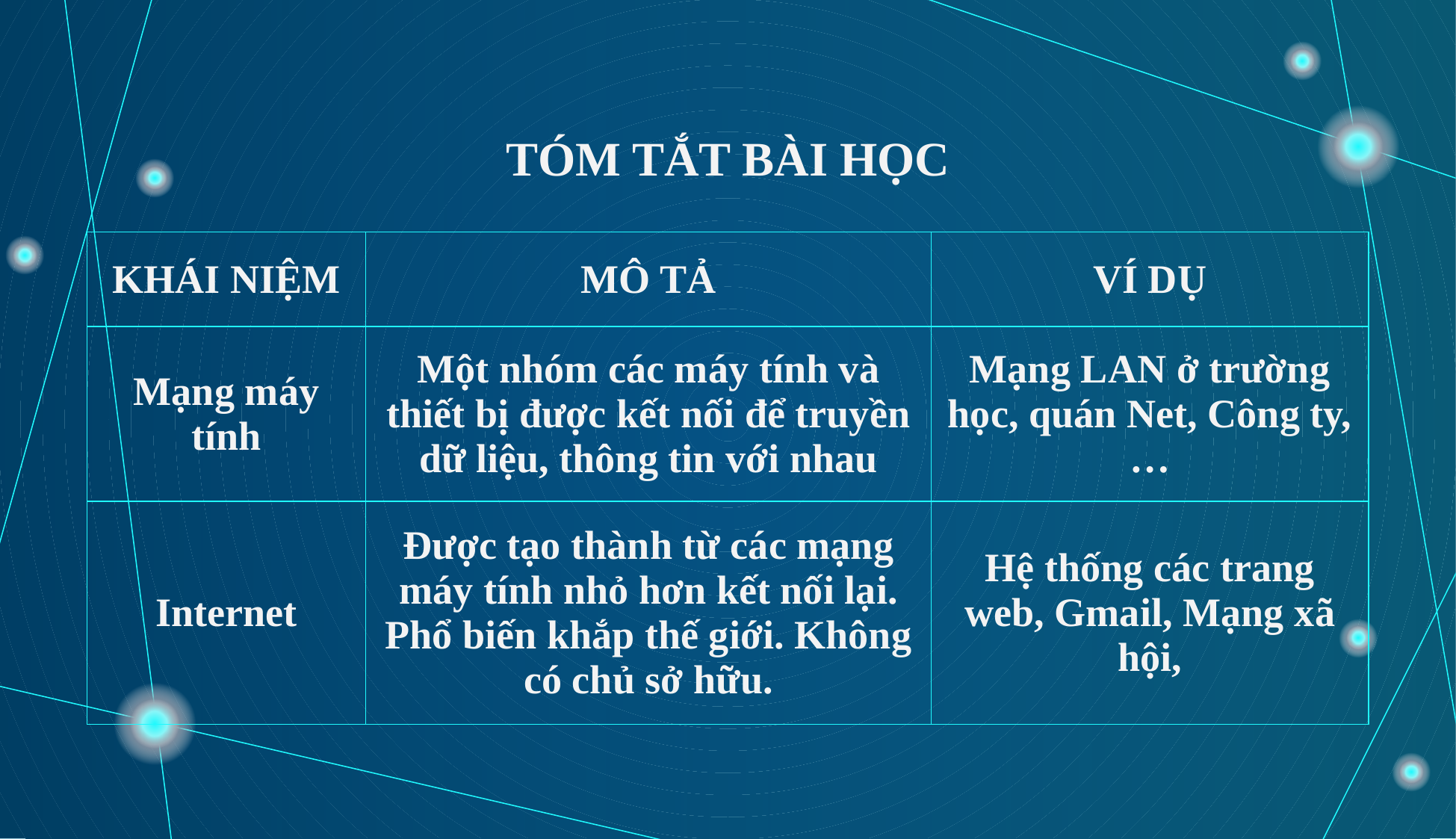

# TÓM TẮT BÀI HỌC
| KHÁI NIỆM | MÔ TẢ | VÍ DỤ |
| --- | --- | --- |
| Mạng máy tính | Một nhóm các máy tính và thiết bị được kết nối để truyền dữ liệu, thông tin với nhau | Mạng LAN ở trường học, quán Net, Công ty,… |
| Internet | Được tạo thành từ các mạng máy tính nhỏ hơn kết nối lại. Phổ biến khắp thế giới. Không có chủ sở hữu. | Hệ thống các trang web, Gmail, Mạng xã hội, |